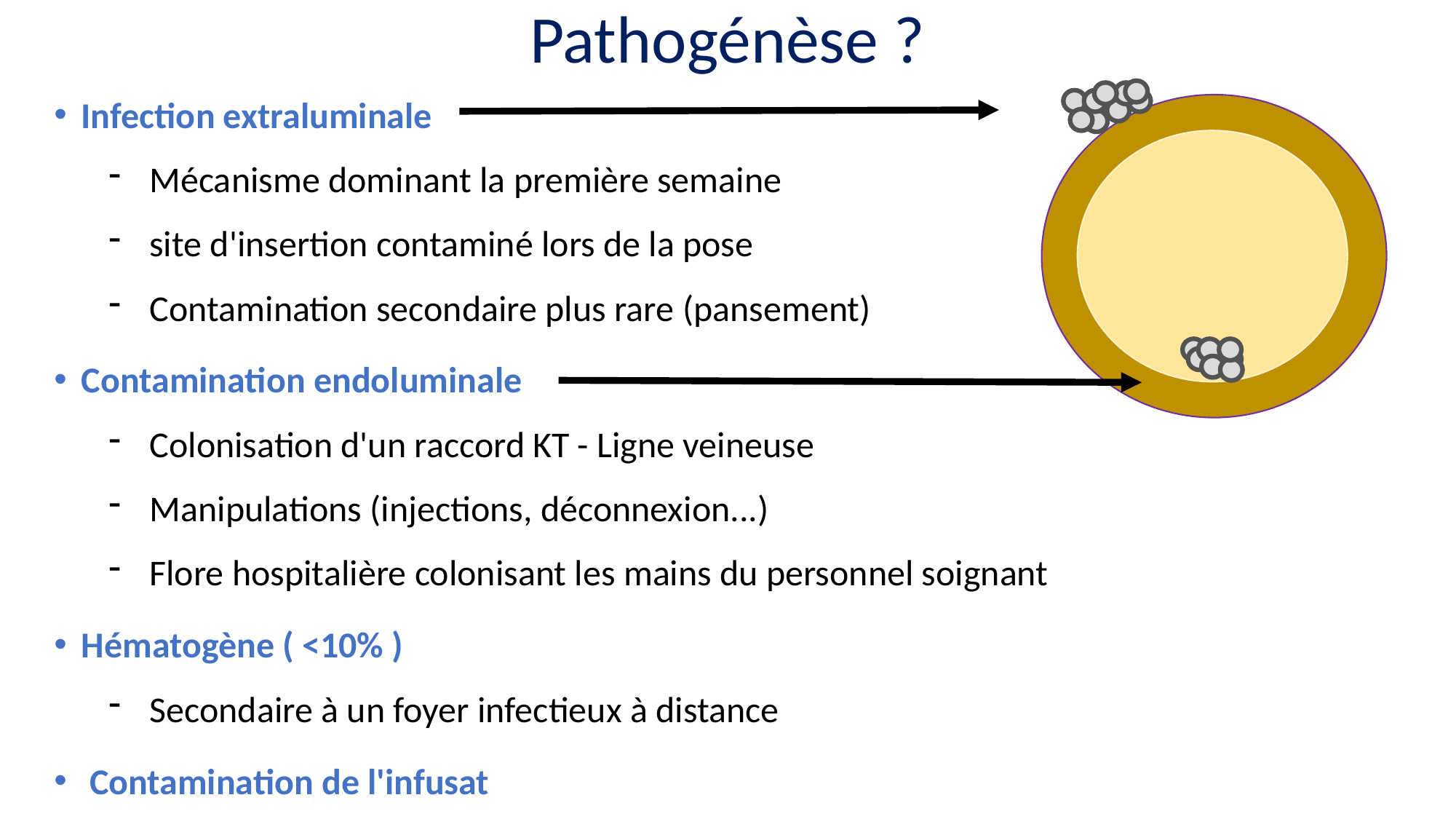

Pathogénèse ?
Infection extraluminale
Mécanisme dominant la première semaine
site d'insertion contaminé lors de la pose
Contamination secondaire plus rare (pansement)
Contamination endoluminale
Colonisation d'un raccord KT - Ligne veineuse
Manipulations (injections, déconnexion...)
Flore hospitalière colonisant les mains du personnel soignant
Hématogène ( <10% )
Secondaire à un foyer infectieux à distance
 Contamination de l'infusat